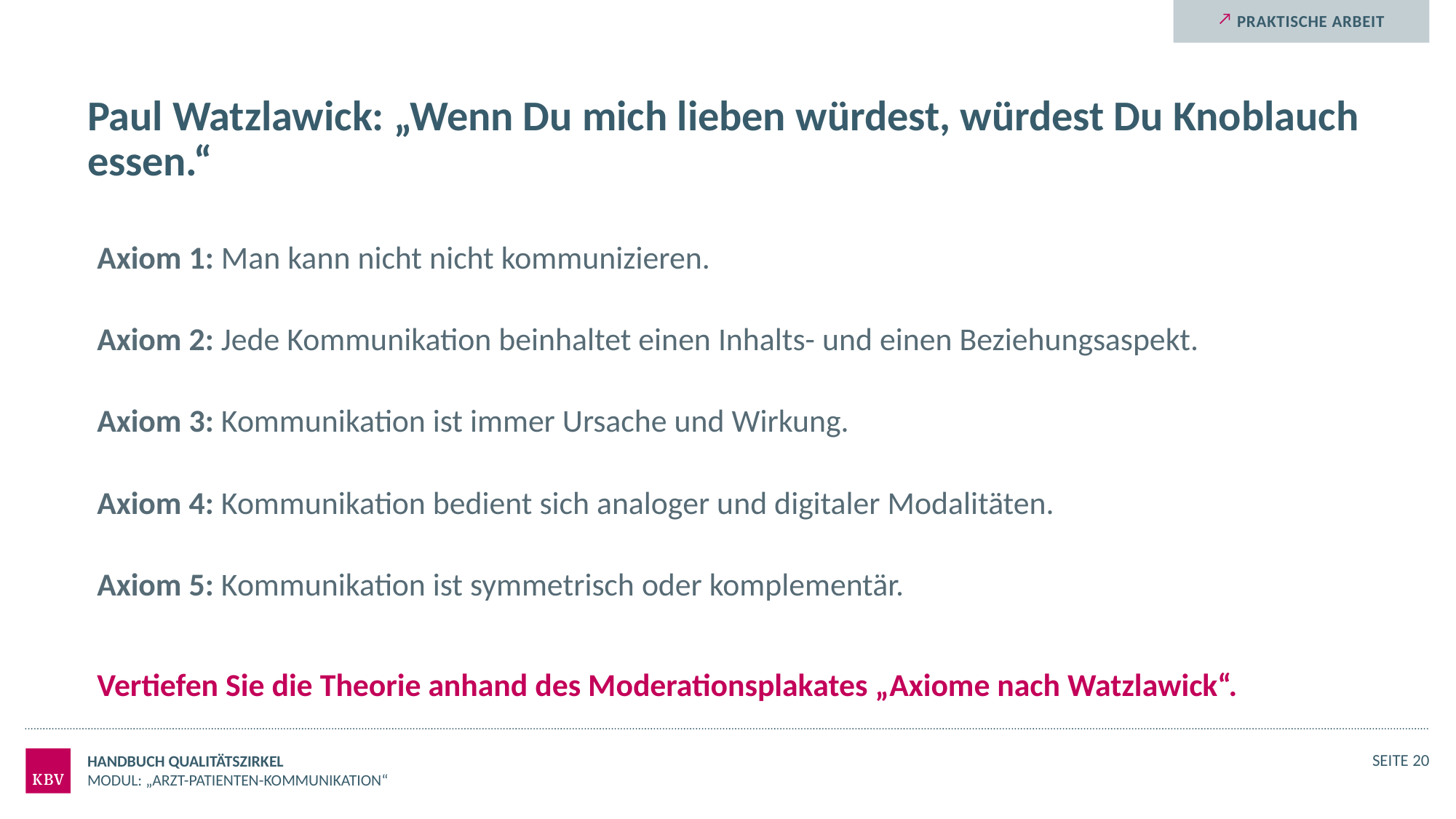

Praktische Arbeit
# Paul Watzlawick: „Wenn Du mich lieben würdest, würdest Du Knoblauch essen.“
Axiom 1: Man kann nicht nicht kommunizieren.
Axiom 2: Jede Kommunikation beinhaltet einen Inhalts- und einen Beziehungsaspekt.
Axiom 3: Kommunikation ist immer Ursache und Wirkung.
Axiom 4: Kommunikation bedient sich analoger und digitaler Modalitäten.
Axiom 5: Kommunikation ist symmetrisch oder komplementär.

Vertiefen Sie die Theorie anhand des Moderationsplakates „Axiome nach Watzlawick“.
Handbuch Qualitätszirkel
Seite 20
Modul: „Arzt-Patienten-Kommunikation“